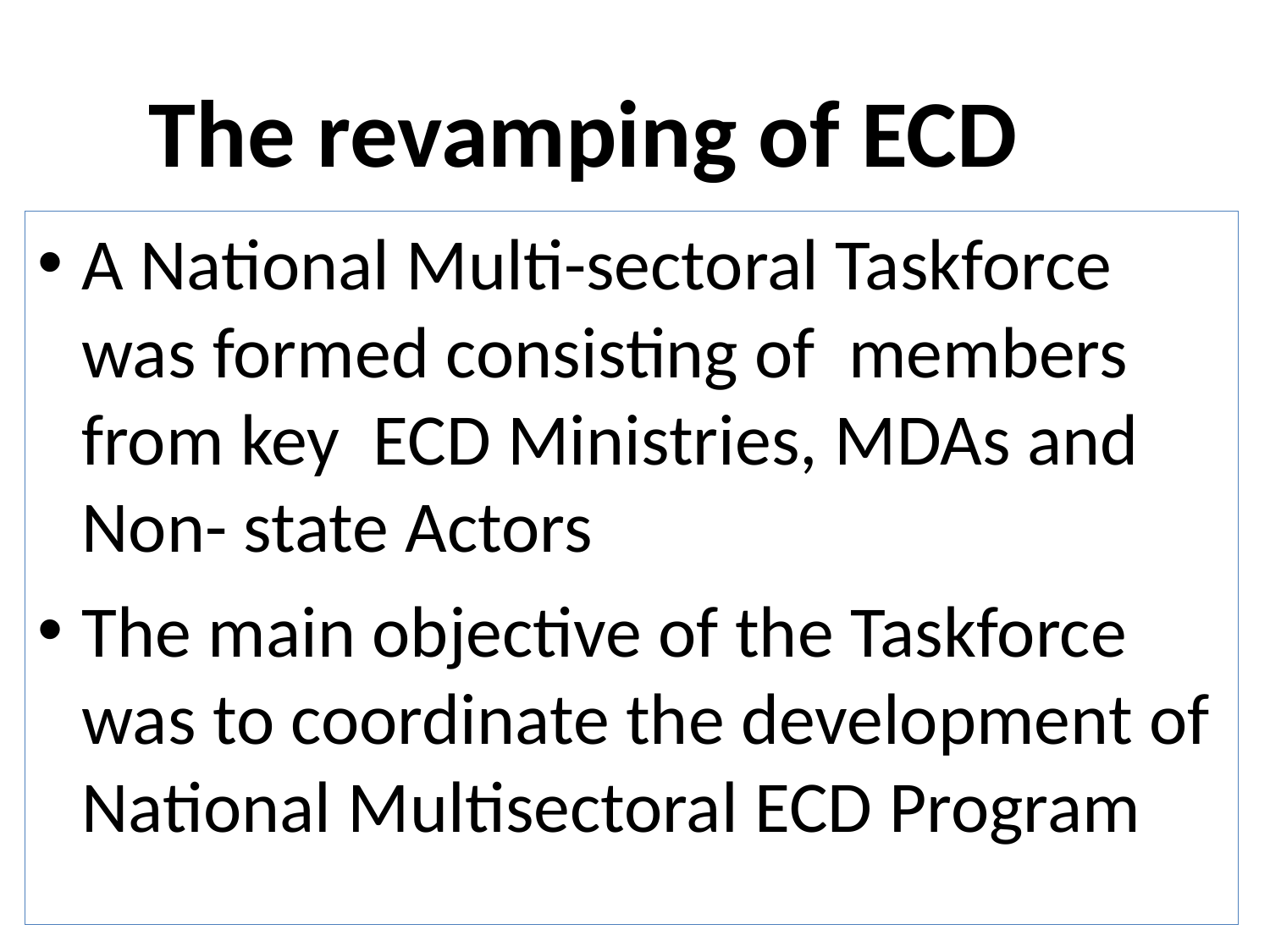

# The revamping of ECD
A National Multi-sectoral Taskforce was formed consisting of  members from key  ECD Ministries, MDAs and Non- state Actors
The main objective of the Taskforce was to coordinate the development of National Multisectoral ECD Program